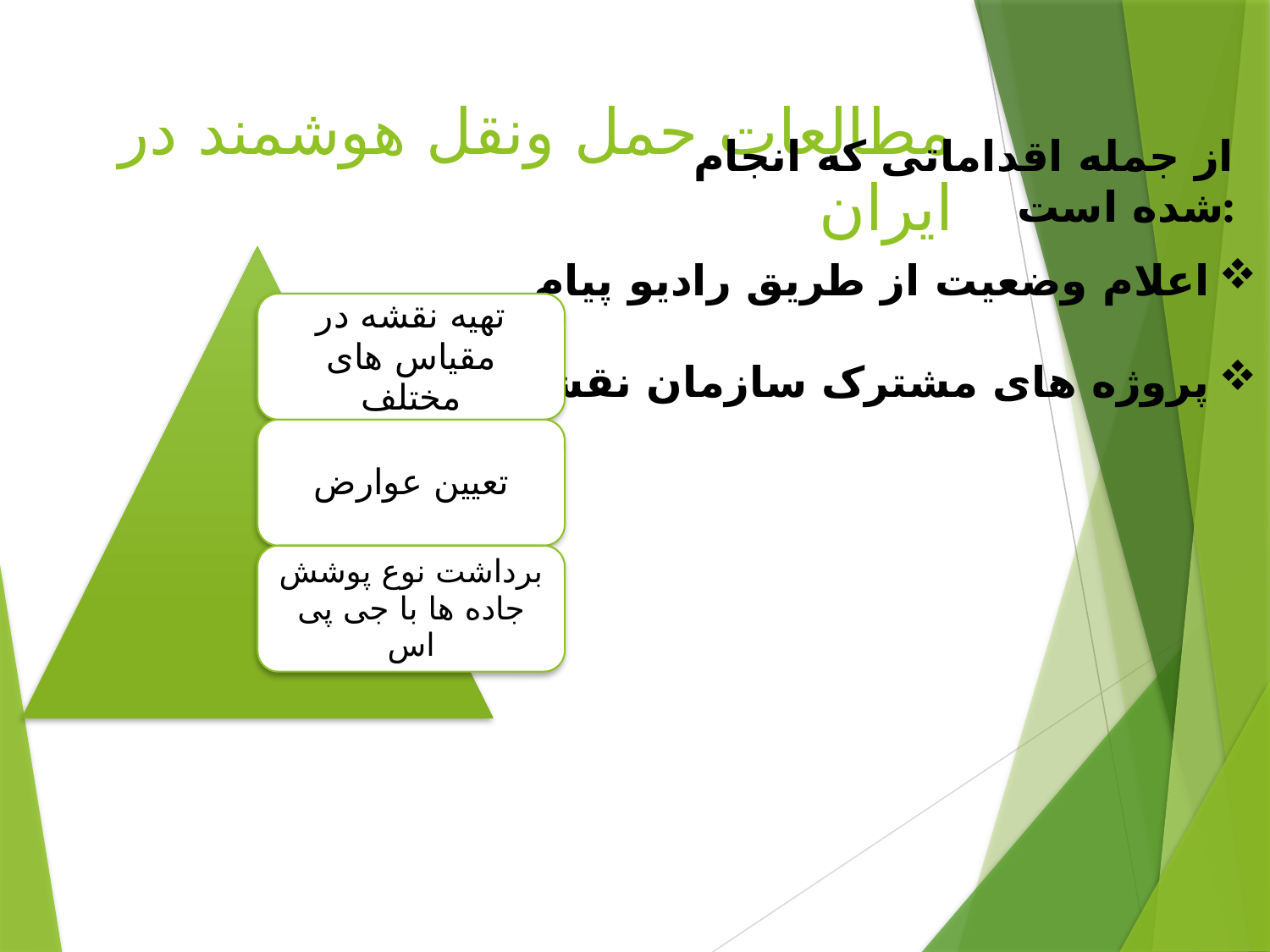

# مطالعات حمل ونقل هوشمند در ایران
از جمله اقداماتی که انجام شده است:
تعیین عوارض
برداشت نوع پوشش جاده ها با جی پی اس
اعلام وضعیت از طریق رادیو پیام

پروژه های مشترک سازمان نقشه برداری